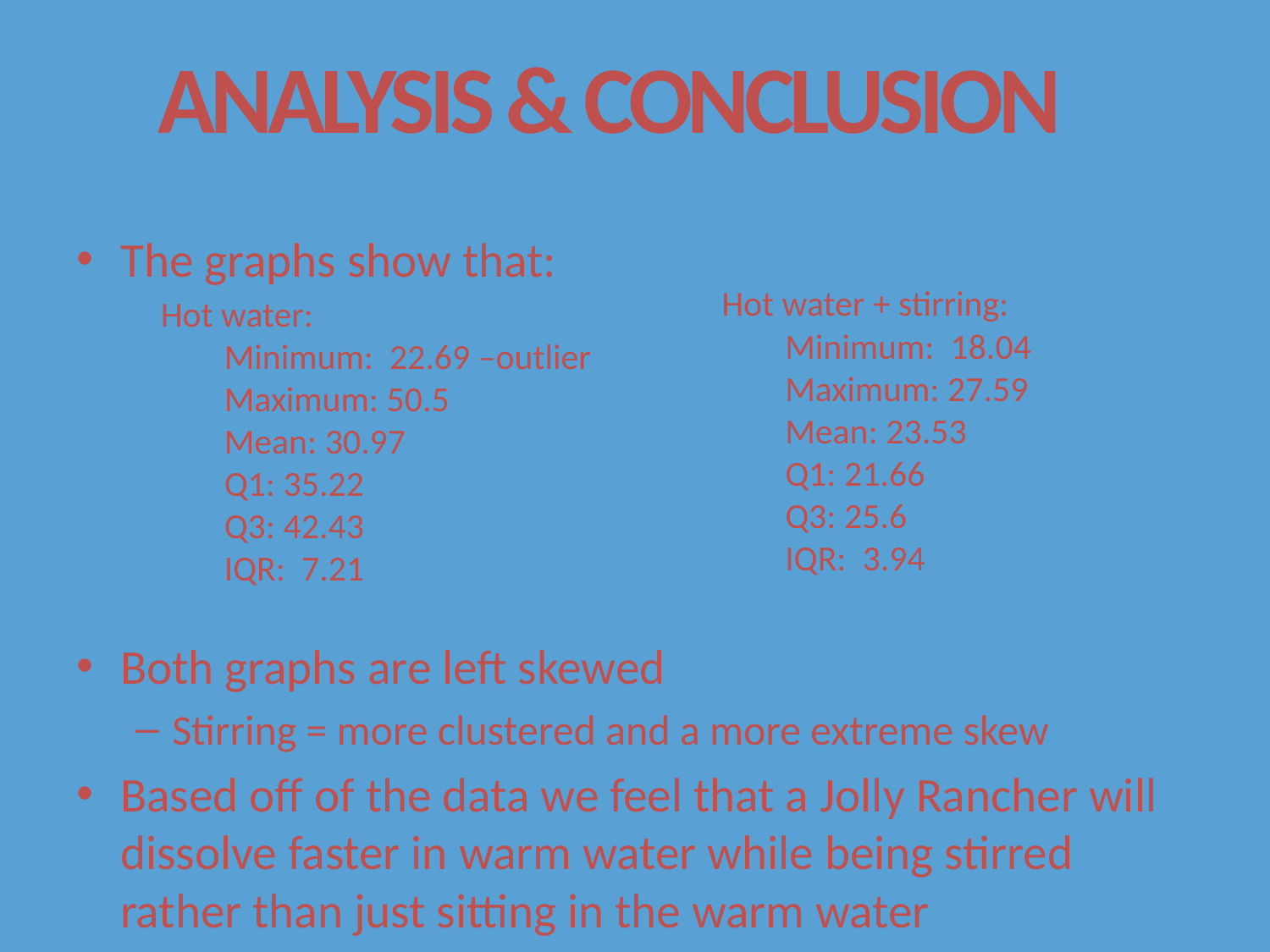

ANALYSIS & CONCLUSION
The graphs show that:

Both graphs are left skewed
Stirring = more clustered and a more extreme skew
Based off of the data we feel that a Jolly Rancher will dissolve faster in warm water while being stirred rather than just sitting in the warm water
Hot water + stirring:
Minimum:  18.04
Maximum: 27.59
Mean: 23.53
Q1: 21.66
Q3: 25.6
IQR:  3.94

Hot water:
Minimum:  22.69 –outlier
Maximum: 50.5
Mean: 30.97
Q1: 35.22
Q3: 42.43
IQR:  7.21